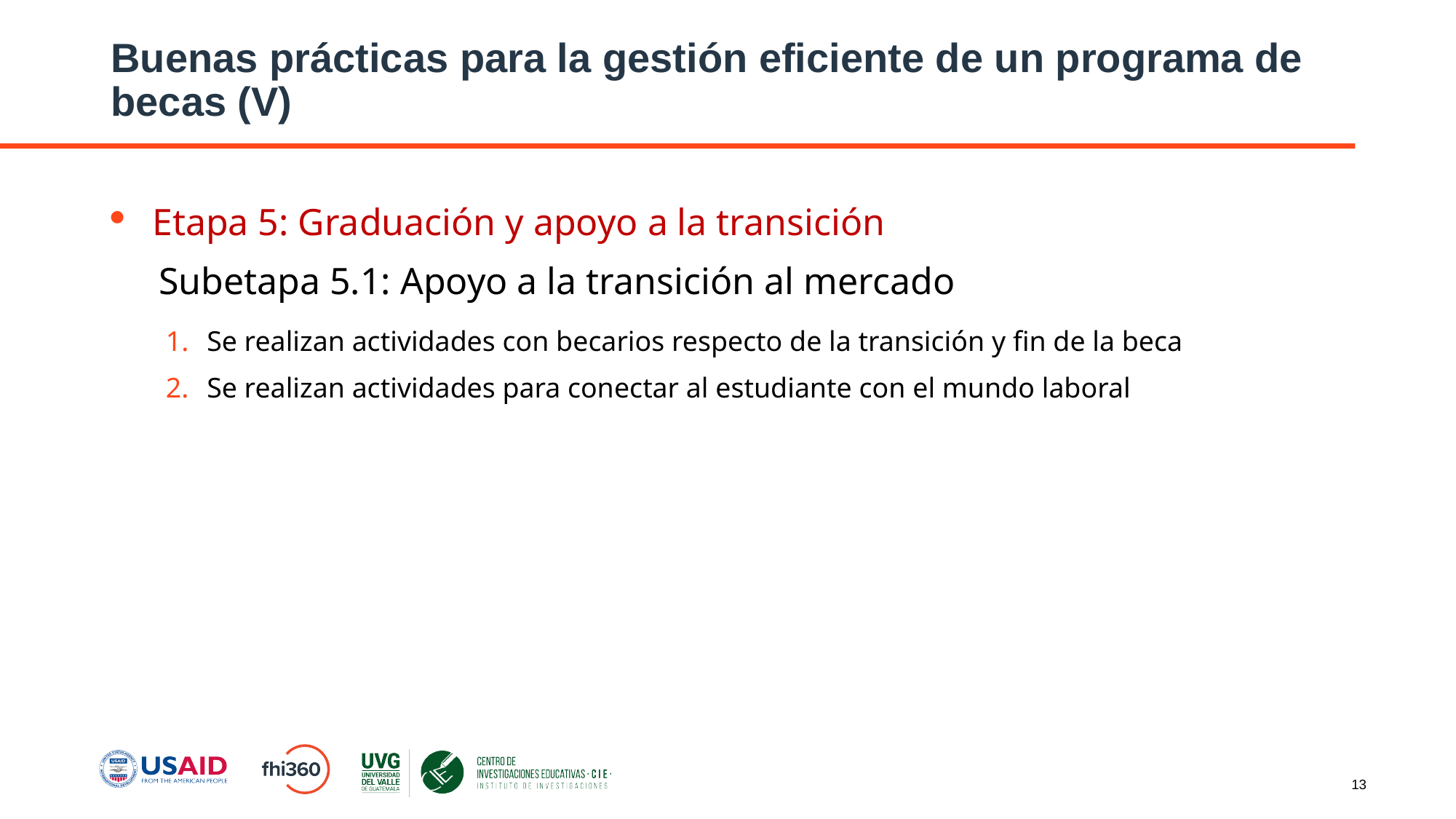

# Buenas prácticas para la gestión eficiente de un programa de becas (V)
Etapa 5: Graduación y apoyo a la transición
     Subetapa 5.1: Apoyo a la transición al mercado
Se realizan actividades con becarios respecto de la transición y fin de la beca
Se realizan actividades para conectar al estudiante con el mundo laboral